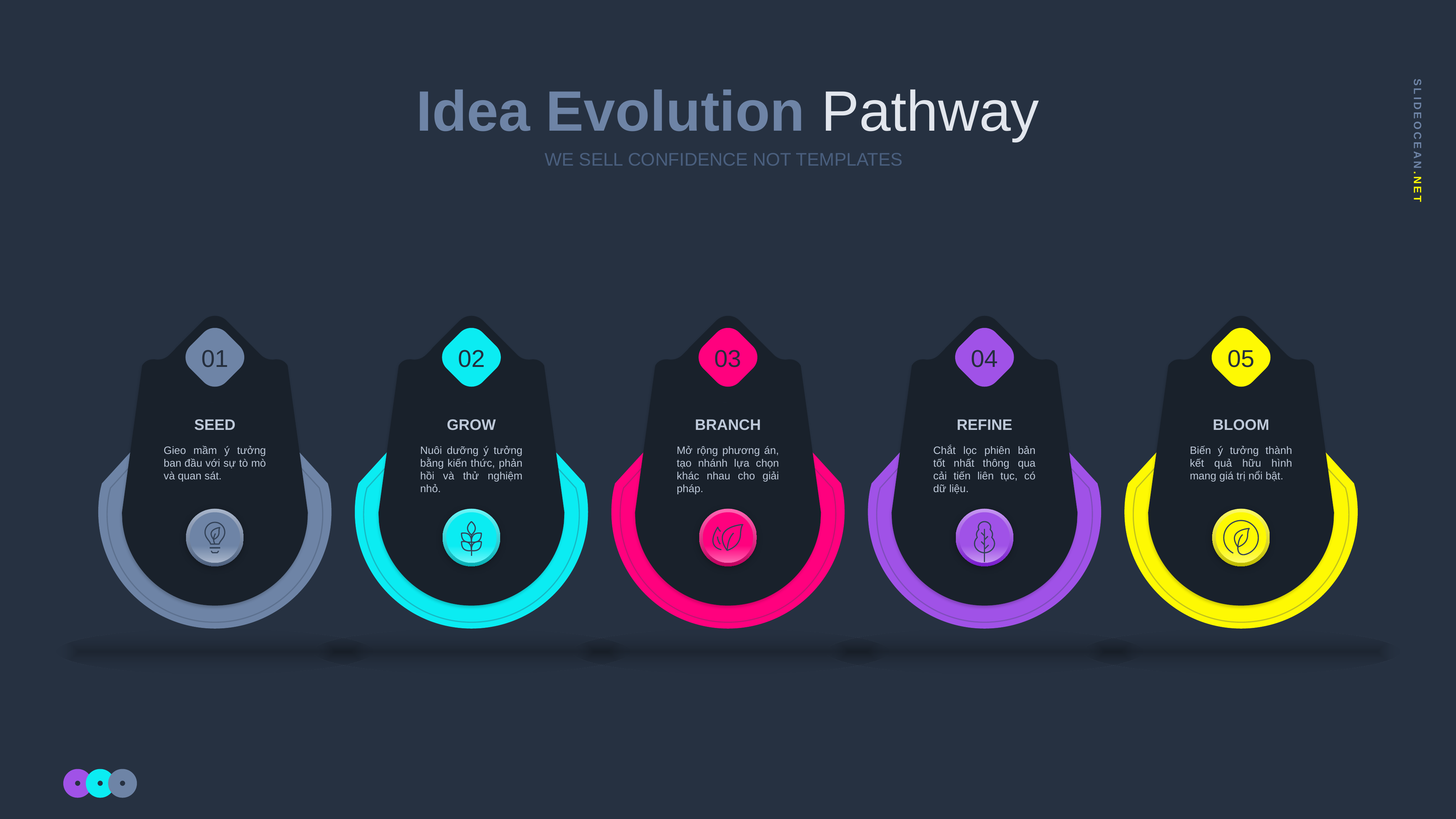

Idea Evolution Pathway
WE SELL CONFIDENCE NOT TEMPLATES

01
02
03
04
05
SEED
Gieo mầm ý tưởng ban đầu với sự tò mò và quan sát.
GROW
Nuôi dưỡng ý tưởng bằng kiến thức, phản hồi và thử nghiệm nhỏ.
BRANCH
Mở rộng phương án, tạo nhánh lựa chọn khác nhau cho giải pháp.
REFINE
Chắt lọc phiên bản tốt nhất thông qua cải tiến liên tục, có dữ liệu.
BLOOM
Biến ý tưởng thành kết quả hữu hình mang giá trị nổi bật.